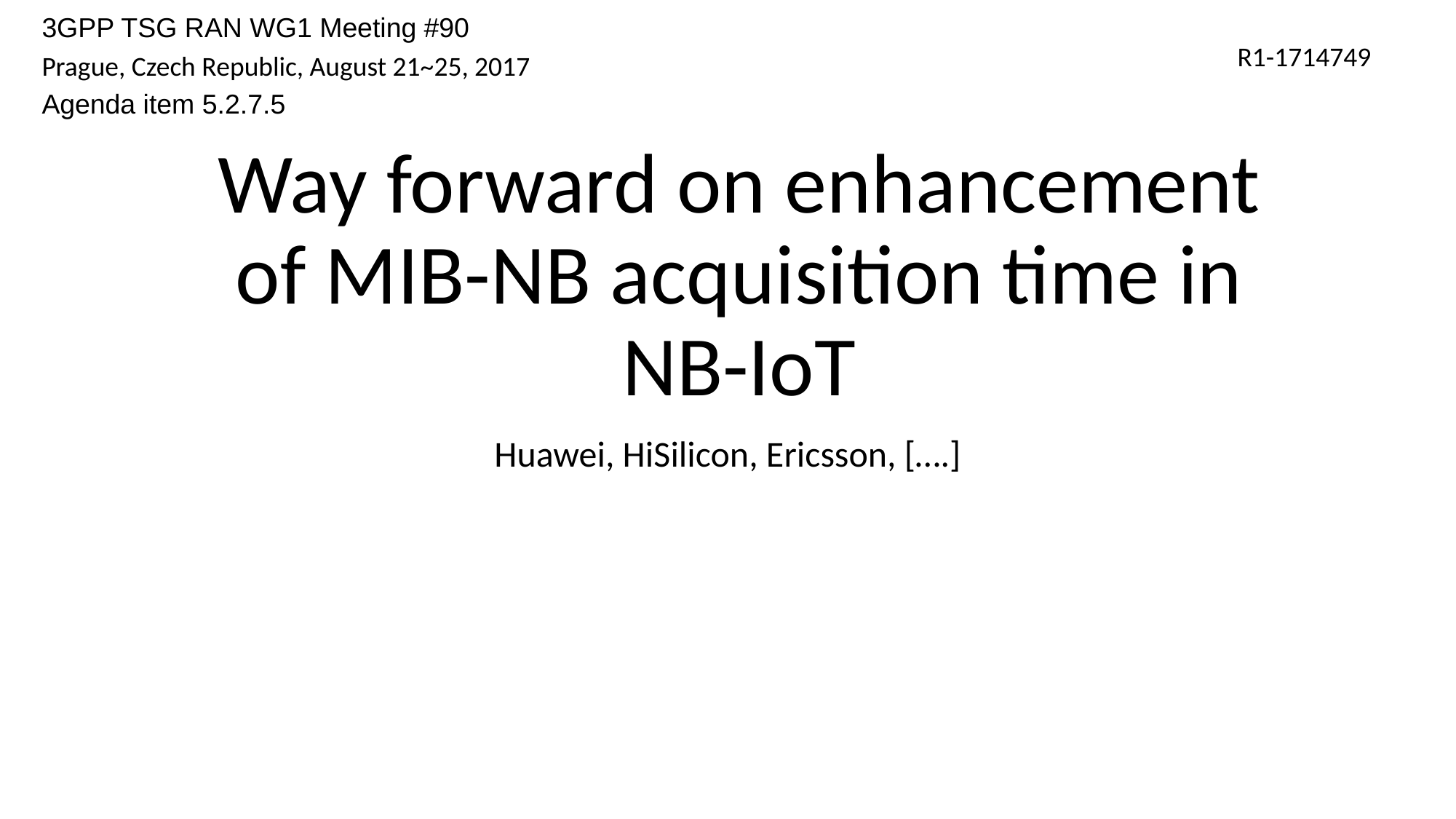

3GPP TSG RAN WG1 Meeting #90
Prague, Czech Republic, August 21~25, 2017
Agenda item 5.2.7.5
R1-1714749
# Way forward on enhancement of MIB-NB acquisition time in NB-IoT
Huawei, HiSilicon, Ericsson, [….]